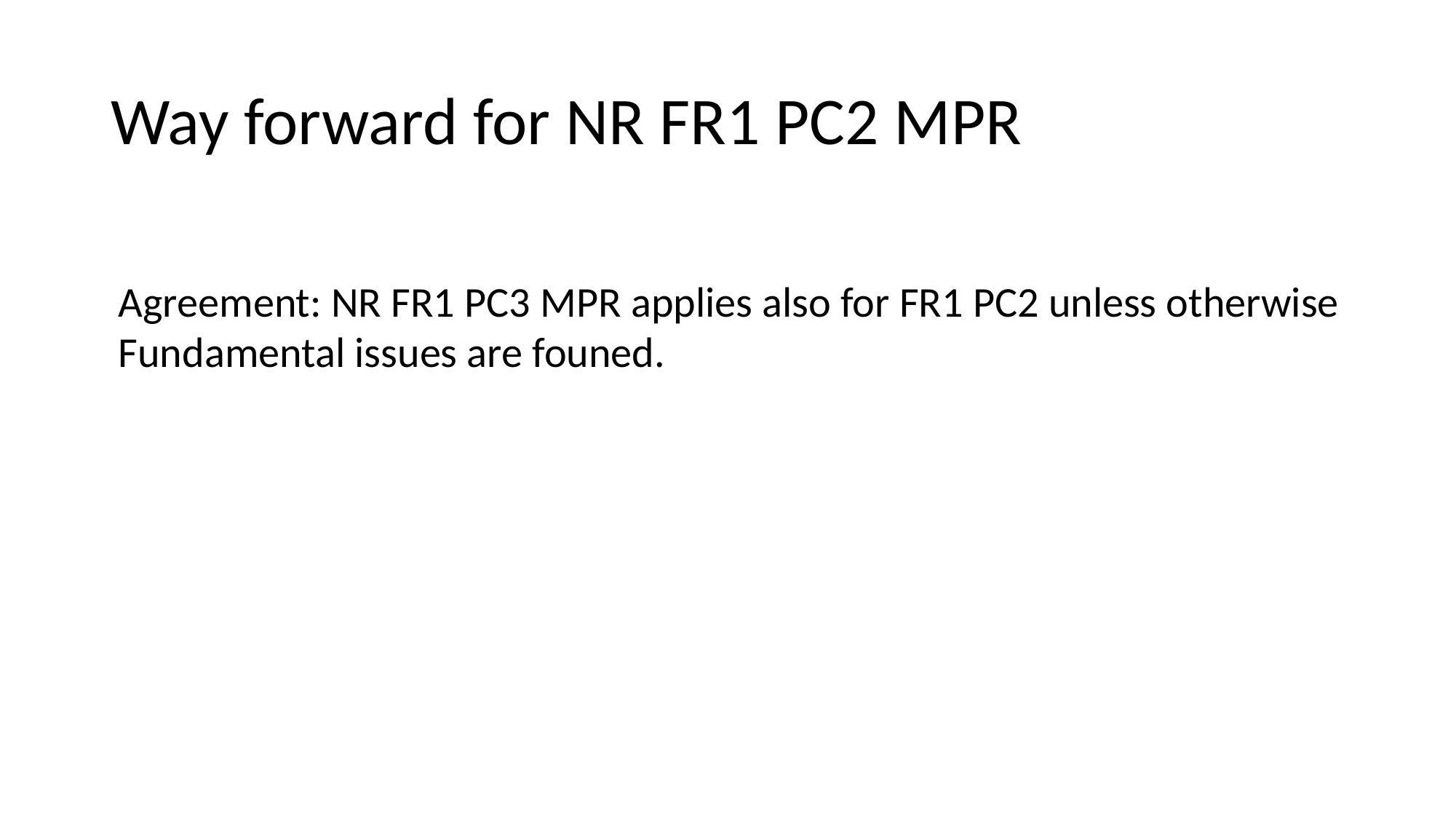

# Way forward for NR FR1 PC2 MPR
Agreement: NR FR1 PC3 MPR applies also for FR1 PC2 unless otherwise
Fundamental issues are founed.